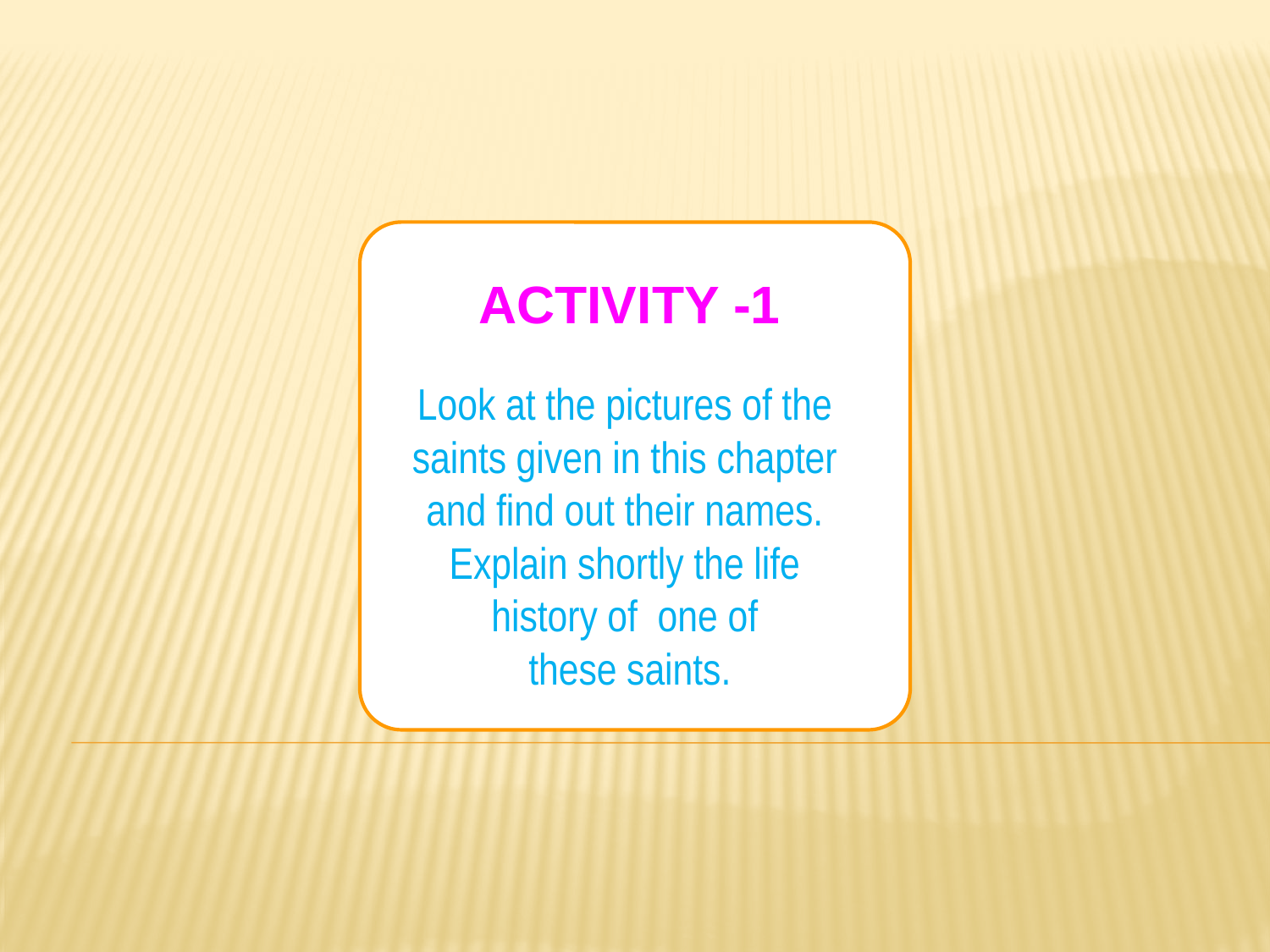

ACTIVITY -1

Look at the pictures of the
saints given in this chapter
and find out their names.
Explain shortly the life
history of  one of
these saints.